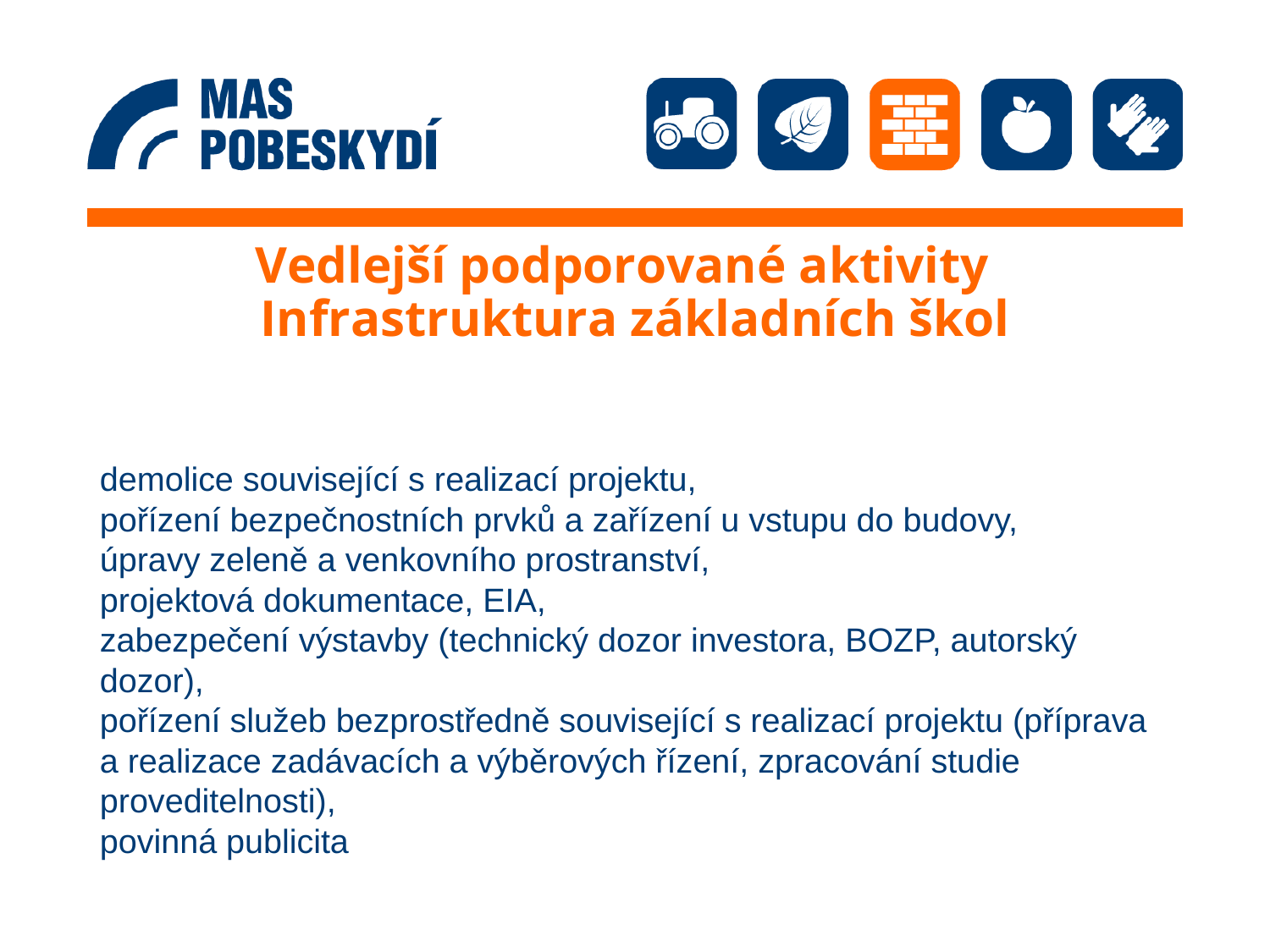

# Vedlejší podporované aktivity Infrastruktura základních škol

demolice související s realizací projektu,
pořízení bezpečnostních prvků a zařízení u vstupu do budovy,
úpravy zeleně a venkovního prostranství,
projektová dokumentace, EIA,
zabezpečení výstavby (technický dozor investora, BOZP, autorský dozor),
pořízení služeb bezprostředně související s realizací projektu (příprava a realizace zadávacích a výběrových řízení, zpracování studie proveditelnosti),
povinná publicita